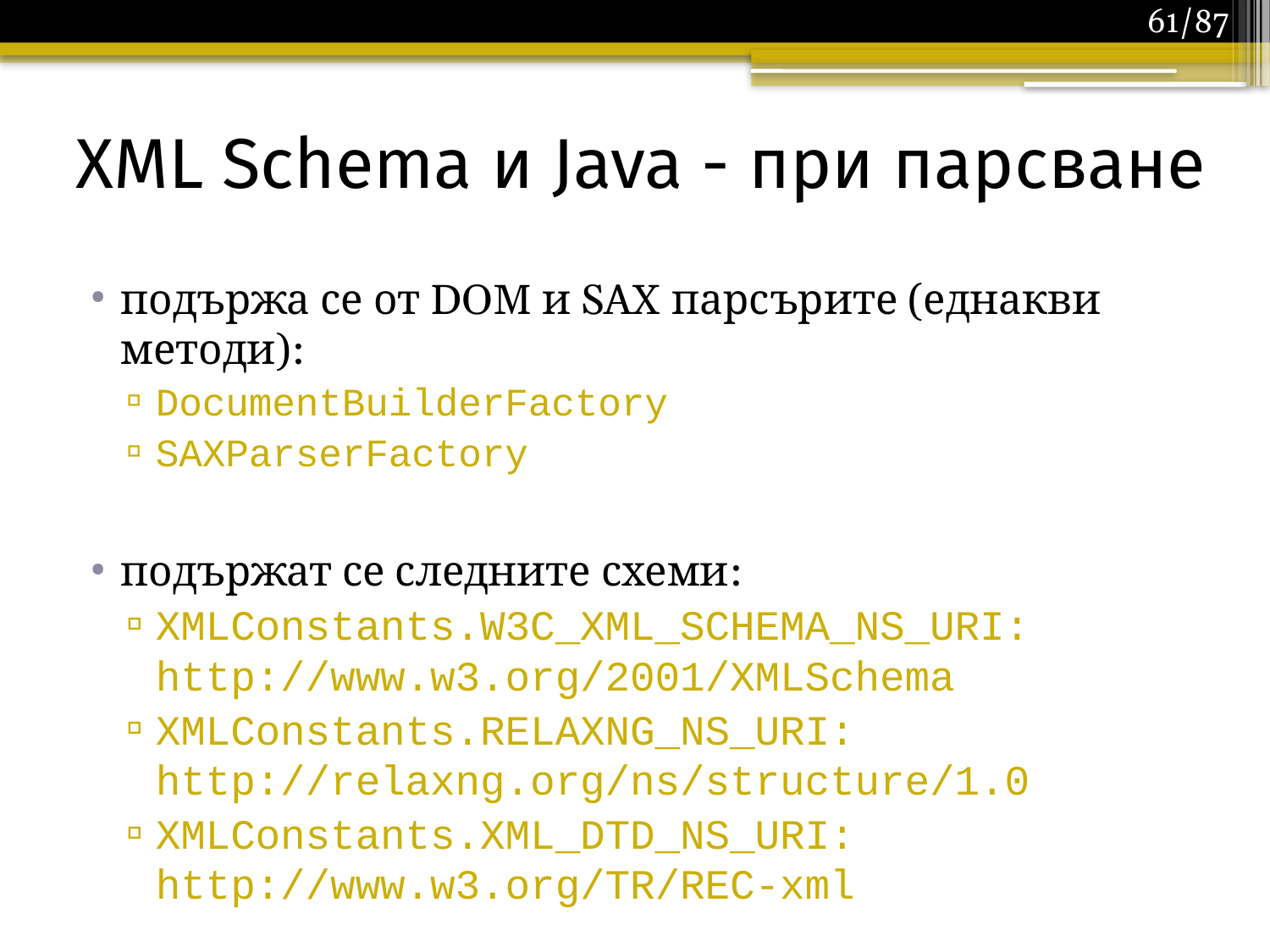

61/87
# XML Schema и Java - при парсване
подържа се от DOM и SAX парсърите (еднакви методи):
DocumentBuilderFactory
SAXParserFactory

подържат се следните схеми:
XMLConstants.W3C_XML_SCHEMA_NS_URI: http://www.w3.org/2001/XMLSchema
XMLConstants.RELAXNG_NS_URI: http://relaxng.org/ns/structure/1.0
XMLConstants.XML_DTD_NS_URI: http://www.w3.org/TR/REC-xml